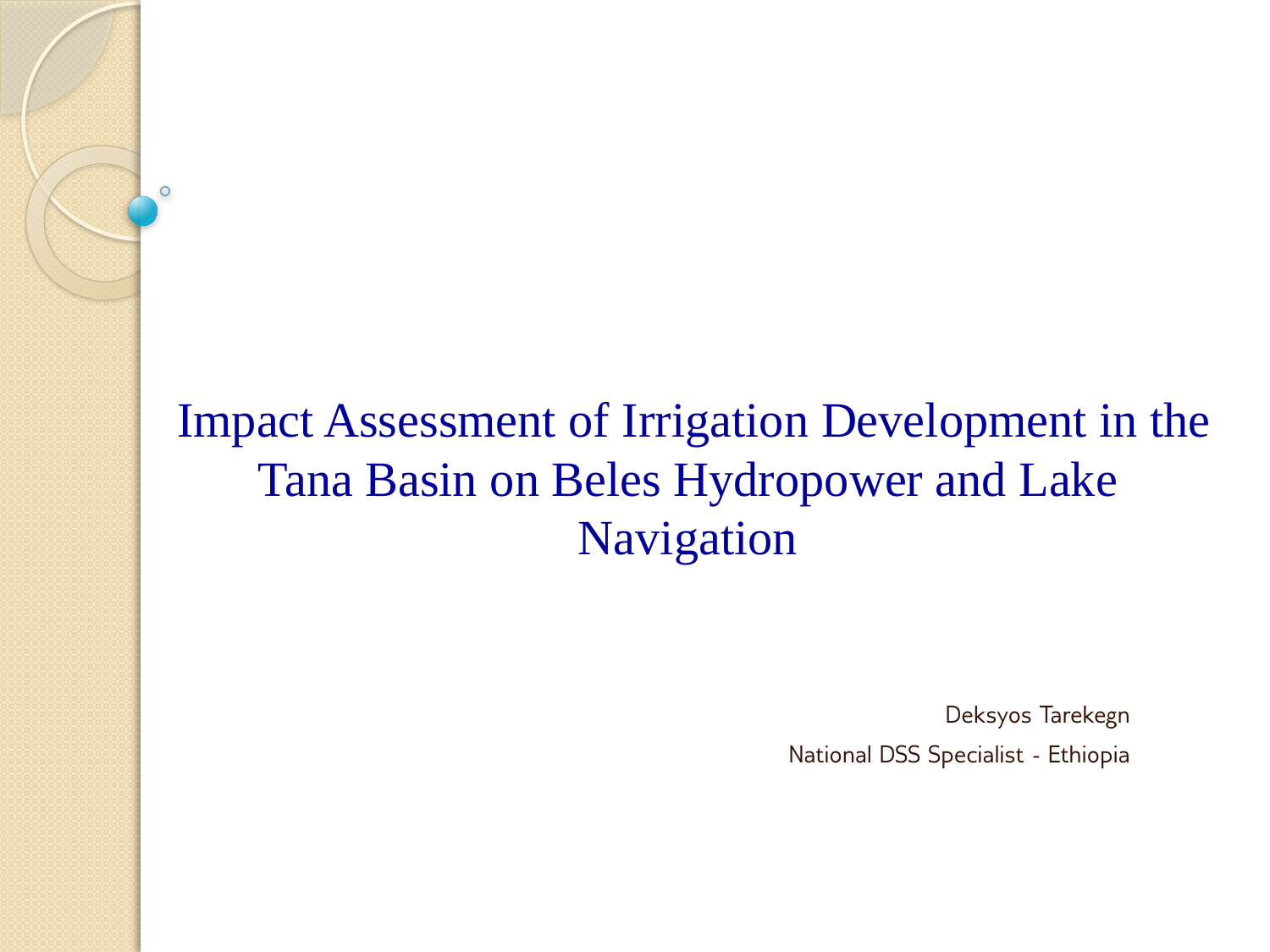

# Impact Assessment of Irrigation Development in the Tana Basin on Beles Hydropower and Lake Navigation
Deksyos Tarekegn
National DSS Specialist - Ethiopia